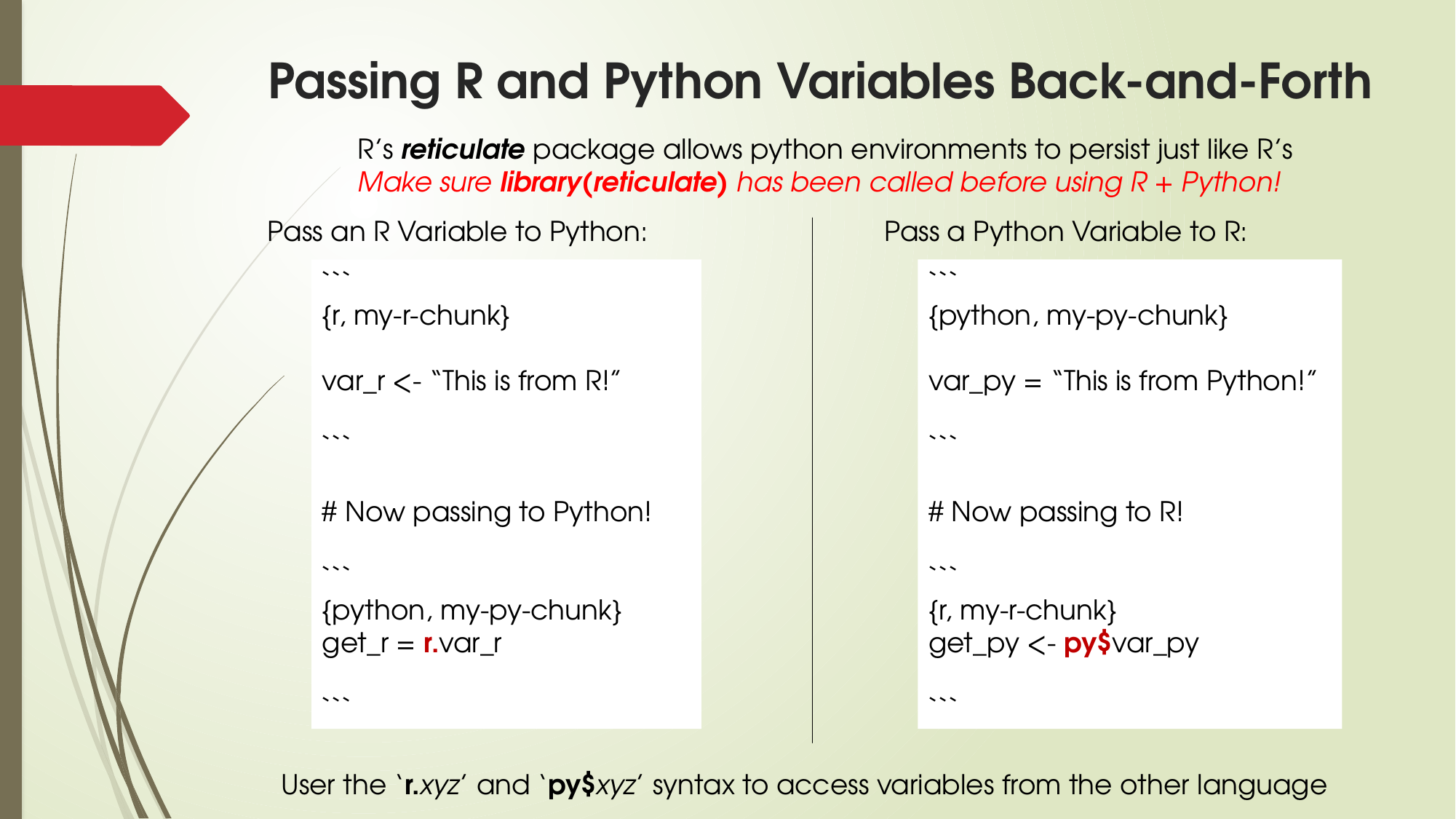

# Passing R and Python Variables Back-and-Forth
R’s reticulate package allows python environments to persist just like R’s
Make sure library(reticulate) has been called before using R + Python!
Pass an R Variable to Python:                               Pass a Python Variable to R:

```
{r, my-r-chunk}

var_r <- “This is from R!”

```

# Now passing to Python!

```
{python, my-py-chunk}
get_r = r.var_r

```
```
{python, my-py-chunk}

var_py = “This is from Python!”

```

# Now passing to R!

```
{r, my-r-chunk}
get_py <- py$var_py

```
User the ‘r.xyz’ and ‘py$xyz’ syntax to access variables from the other language